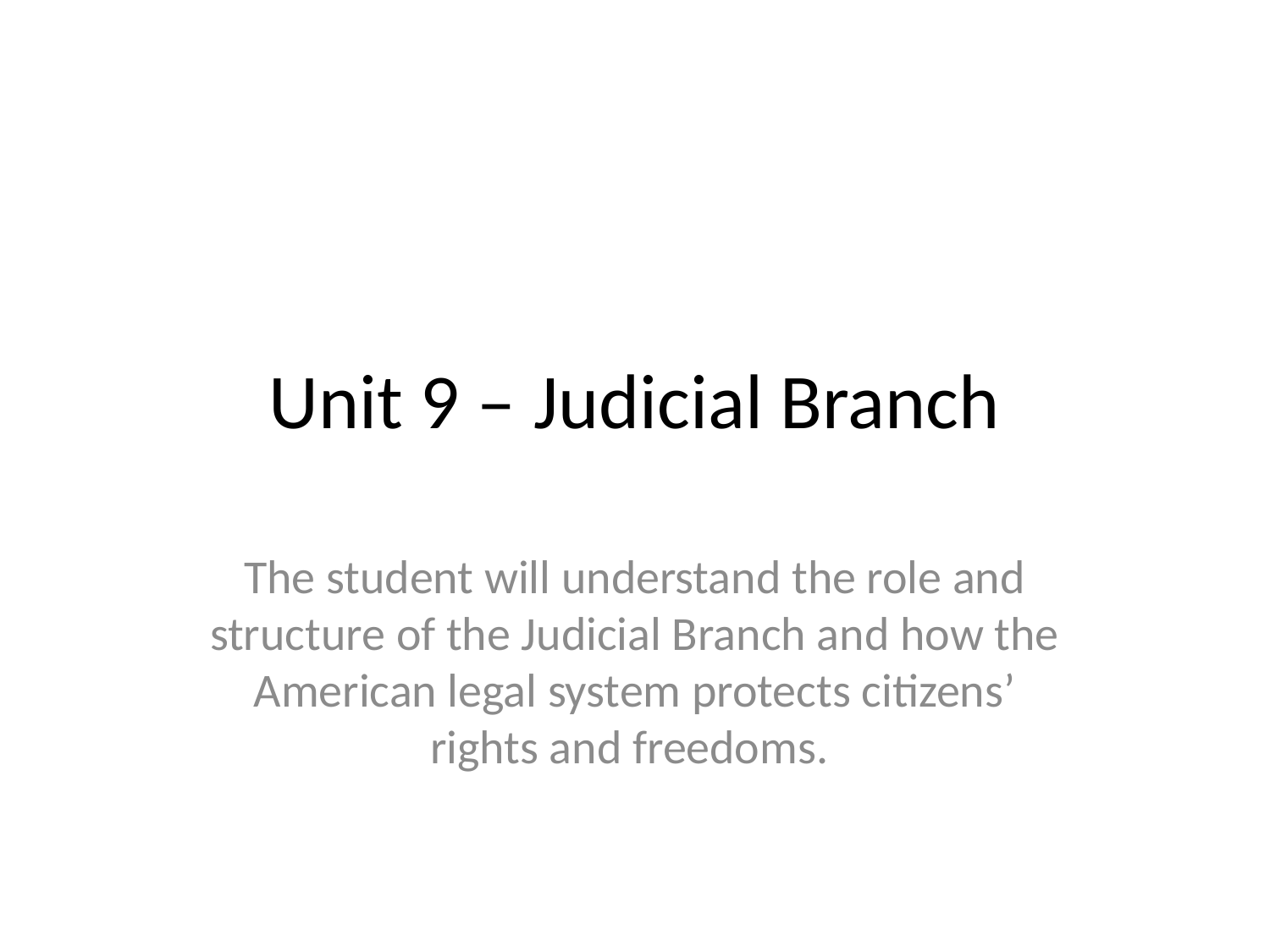

# Unit 9 – Judicial Branch
The student will understand the role and structure of the Judicial Branch and how the American legal system protects citizens’ rights and freedoms.